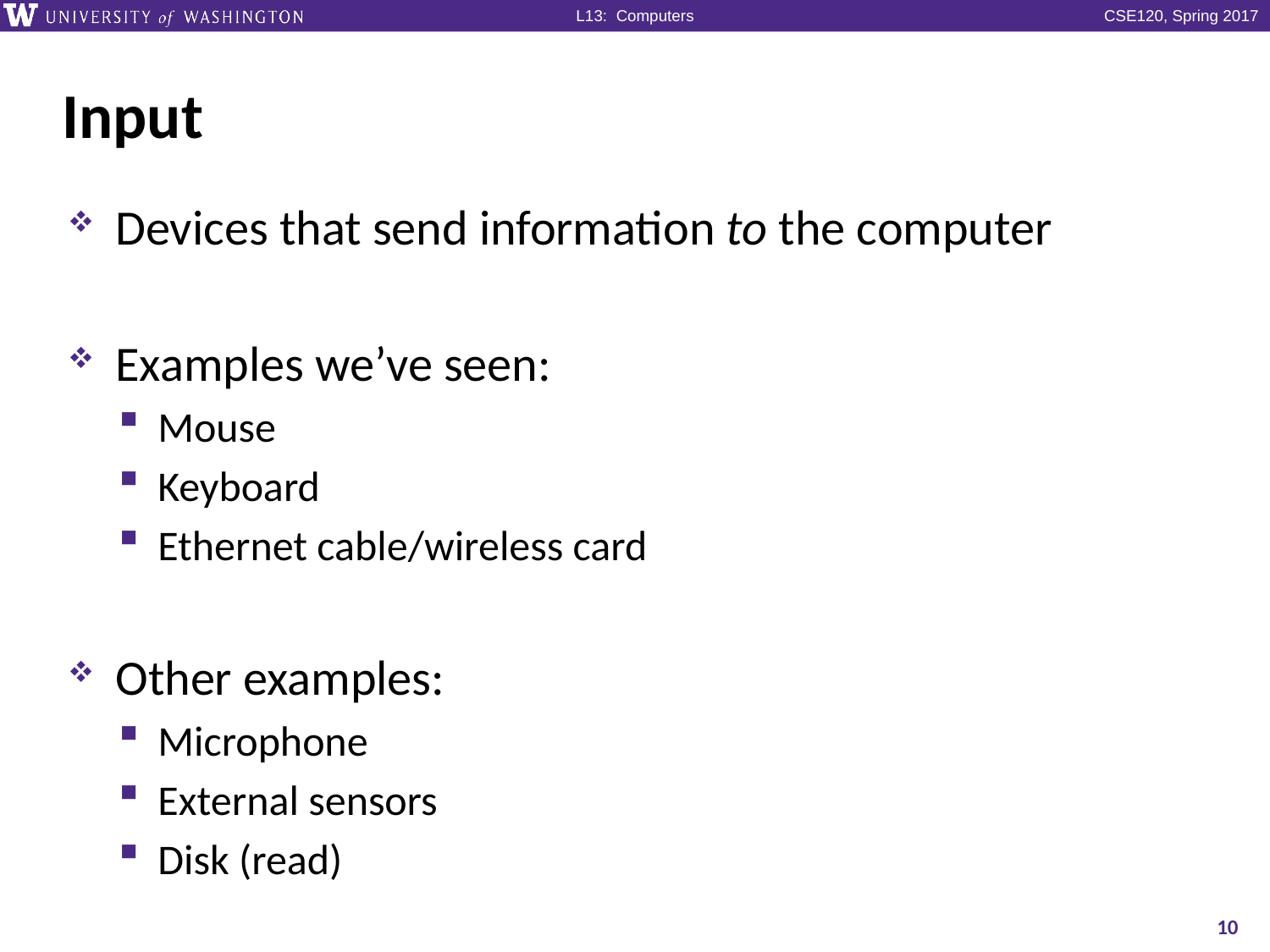

# Input
Devices that send information to the computer

Examples we’ve seen:
Mouse
Keyboard
Ethernet cable/wireless card

Other examples:
Microphone
External sensors
Disk (read)

10